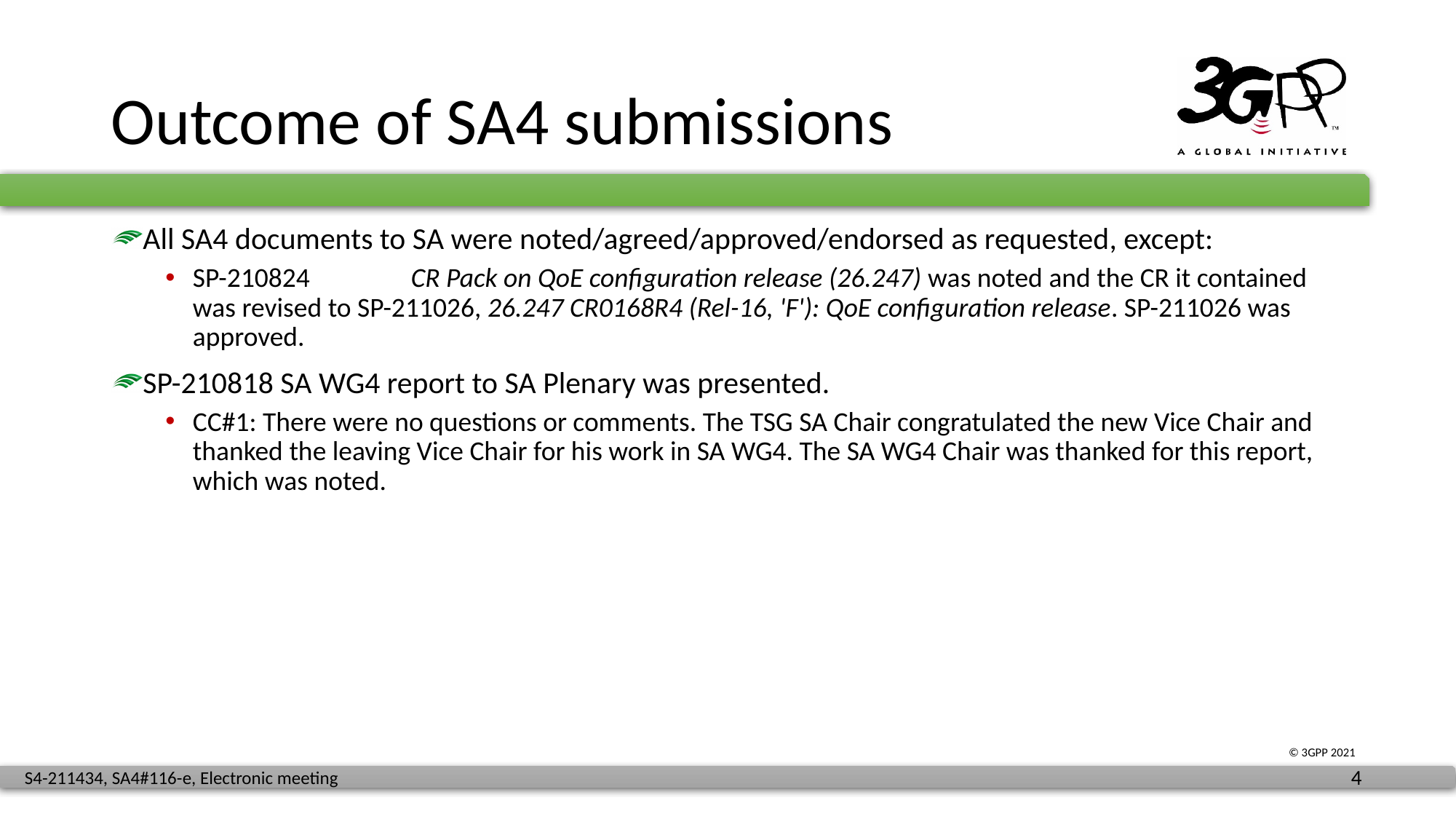

# Outcome of SA4 submissions
All SA4 documents to SA were noted/agreed/approved/endorsed as requested, except:
SP-210824 	CR Pack on QoE configuration release (26.247) was noted and the CR it contained was revised to SP-211026, 26.247 CR0168R4 (Rel-16, 'F'): QoE configuration release. SP-211026 was approved.
SP-210818 SA WG4 report to SA Plenary was presented.
CC#1: There were no questions or comments. The TSG SA Chair congratulated the new Vice Chair and thanked the leaving Vice Chair for his work in SA WG4. The SA WG4 Chair was thanked for this report, which was noted.